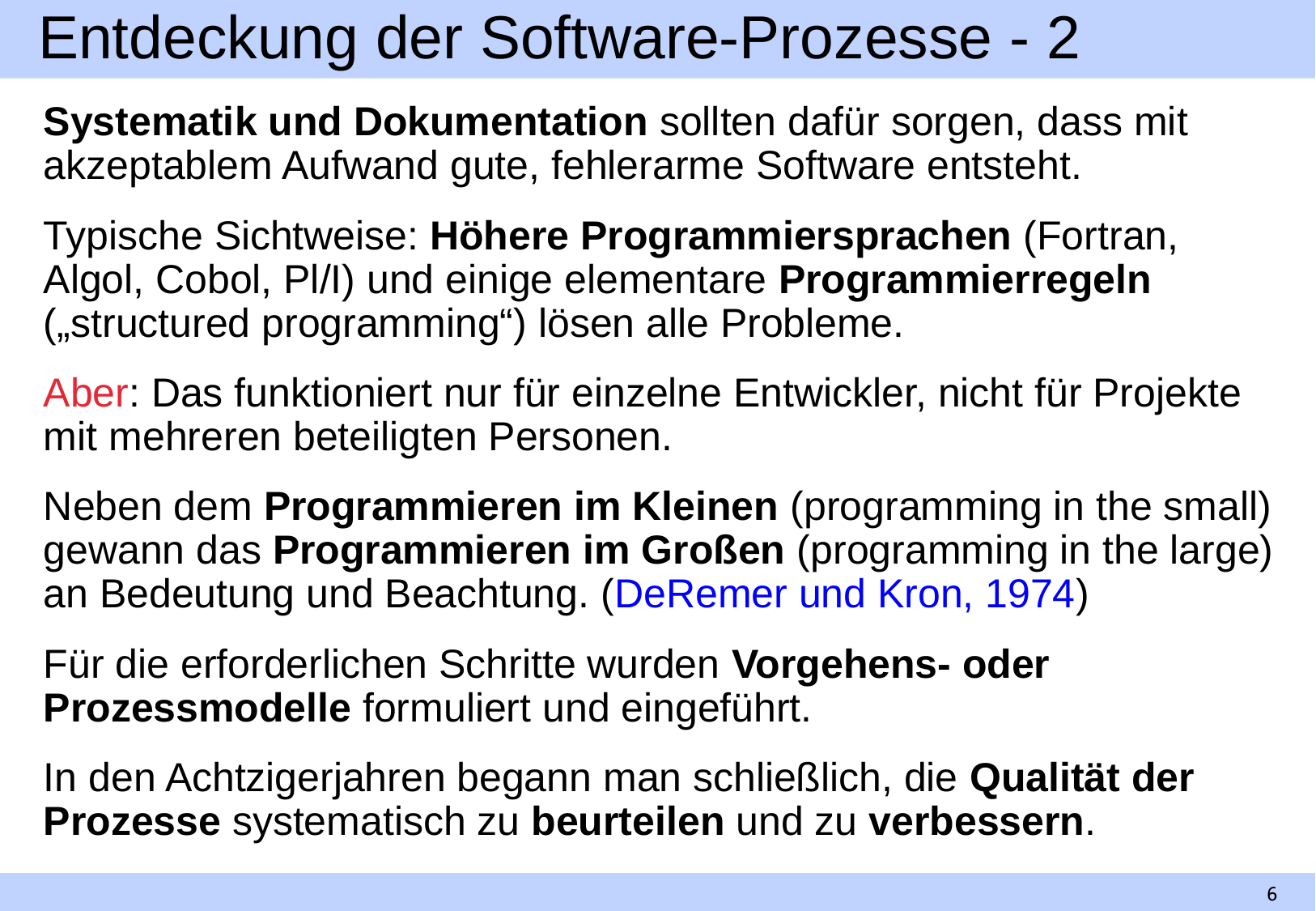

# Entdeckung der Software-Prozesse - 2
Systematik und Dokumentation sollten dafür sorgen, dass mit akzeptablem Aufwand gute, fehlerarme Software entsteht.
Typische Sichtweise: Höhere Programmiersprachen (Fortran, Algol, Cobol, Pl/I) und einige elementare Programmierregeln („structured programming“) lösen alle Probleme.
Aber: Das funktioniert nur für einzelne Entwickler, nicht für Projekte mit mehreren beteiligten Personen.
Neben dem Programmieren im Kleinen (programming in the small) gewann das Programmieren im Großen (programming in the large) an Bedeutung und Beachtung. (DeRemer und Kron, 1974)
Für die erforderlichen Schritte wurden Vorgehens- oder Prozessmodelle formuliert und eingeführt.
In den Achtzigerjahren begann man schließlich, die Qualität der Prozesse systematisch zu beurteilen und zu verbessern.

6